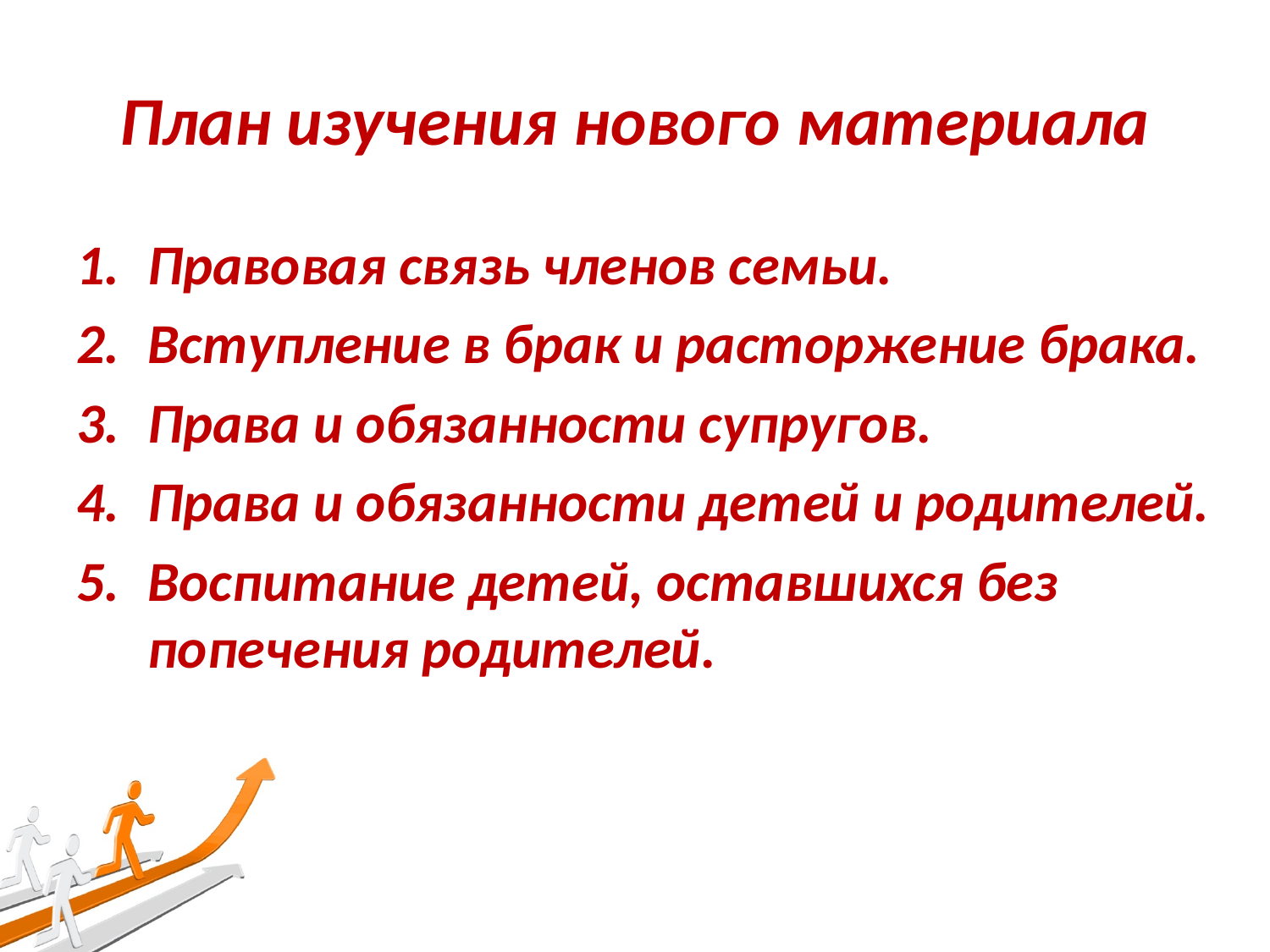

# План изучения нового материала
Правовая связь членов семьи.
Вступление в брак и расторжение брака.
Права и обязанности супругов.
Права и обязанности детей и родителей.
Воспитание детей, оставшихся без попечения родителей.